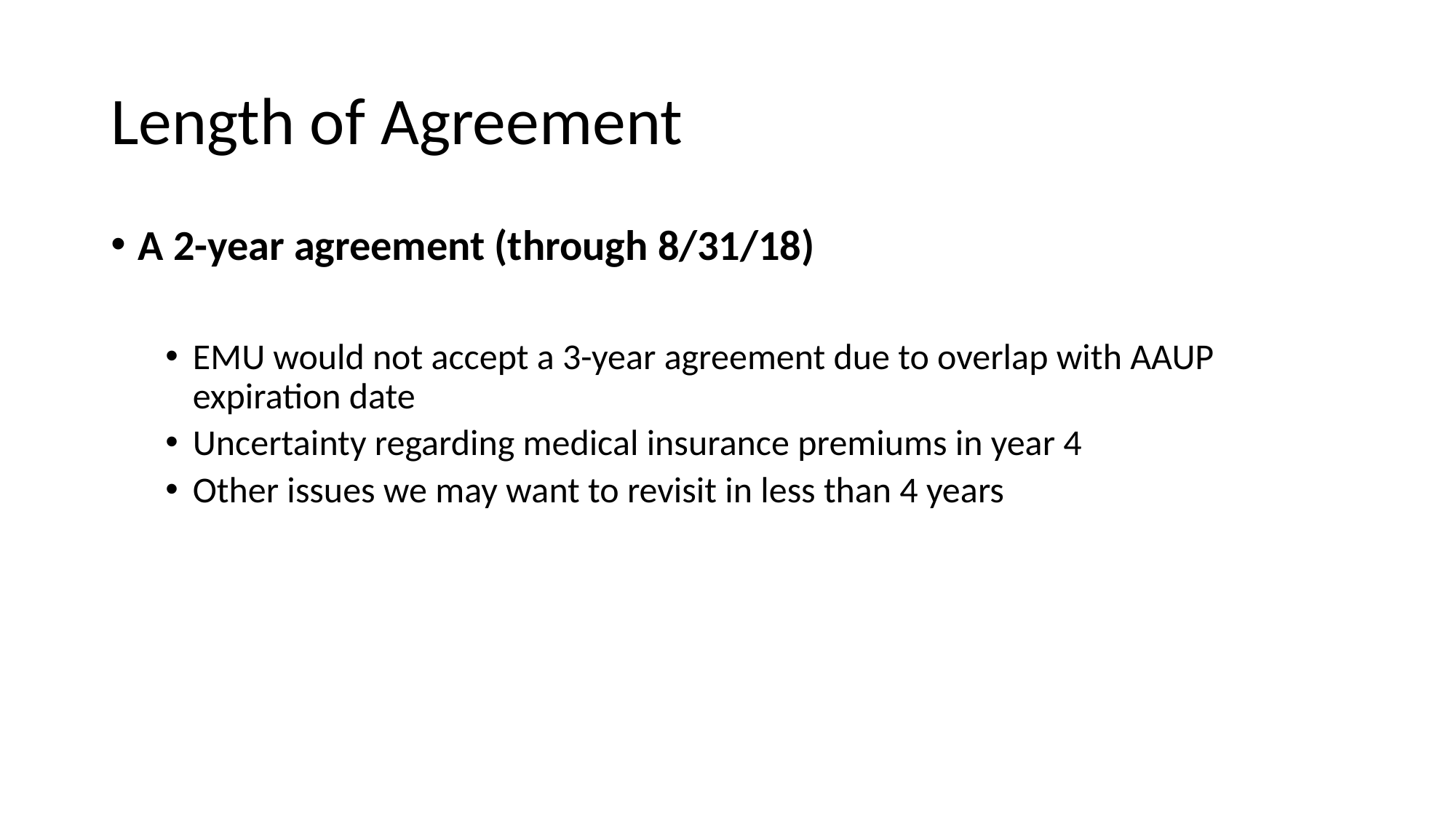

# Length of Agreement
A 2-year agreement (through 8/31/18)

EMU would not accept a 3-year agreement due to overlap with AAUP expiration date
Uncertainty regarding medical insurance premiums in year 4
Other issues we may want to revisit in less than 4 years